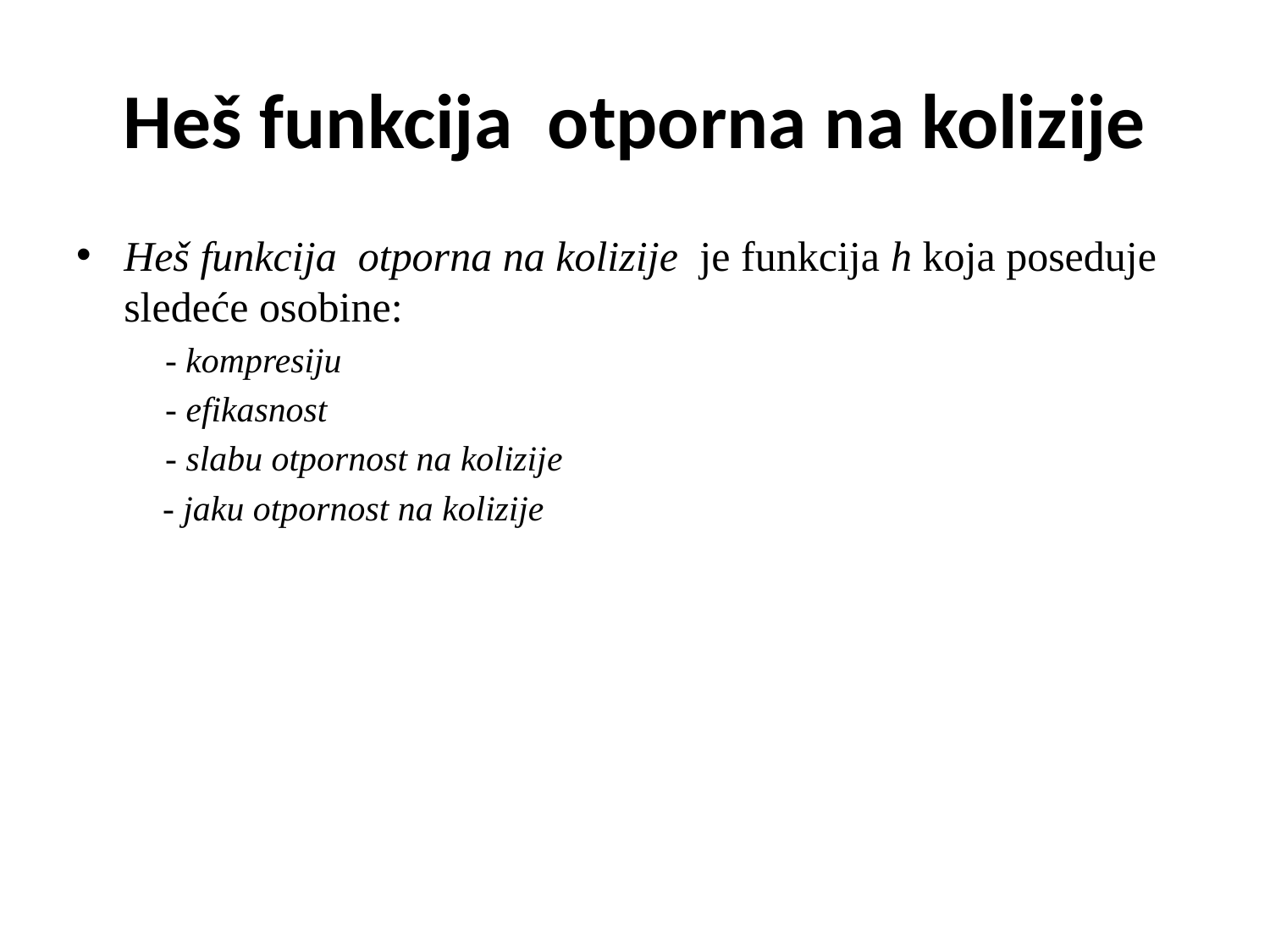

# Heš funkcija  otporna na kolizije
Heš funkcija  otporna na kolizije  je funkcija h koja poseduje sledeće osobine:
          - kompresiju
          - efikasnost
          - slabu otpornost na kolizije
          - jaku otpornost na kolizije